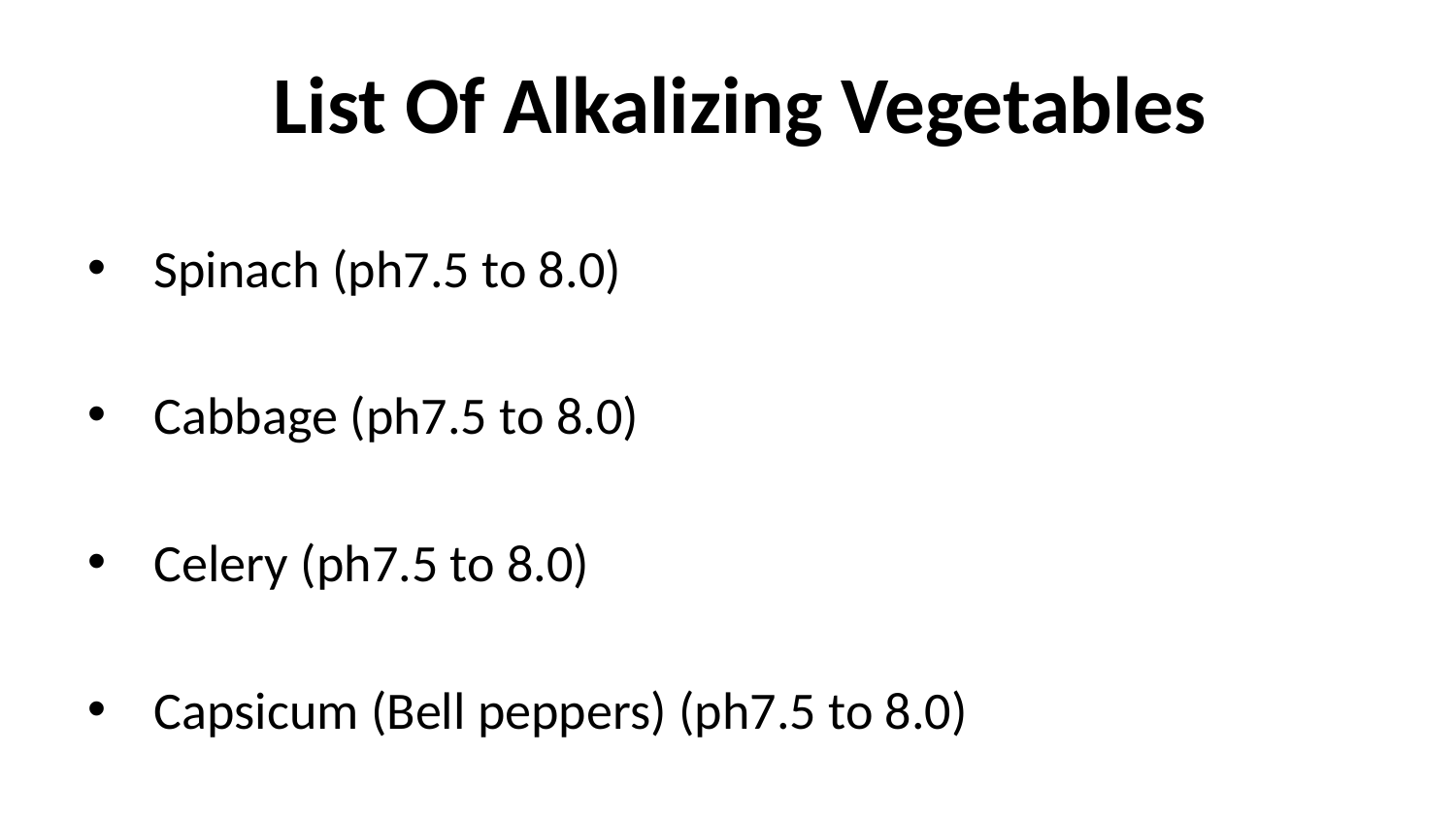

# List Of Alkalizing Vegetables
 Spinach (ph7.5 to 8.0)

 Cabbage (ph7.5 to 8.0)

 Celery (ph7.5 to 8.0)

 Capsicum (Bell peppers) (ph7.5 to 8.0)